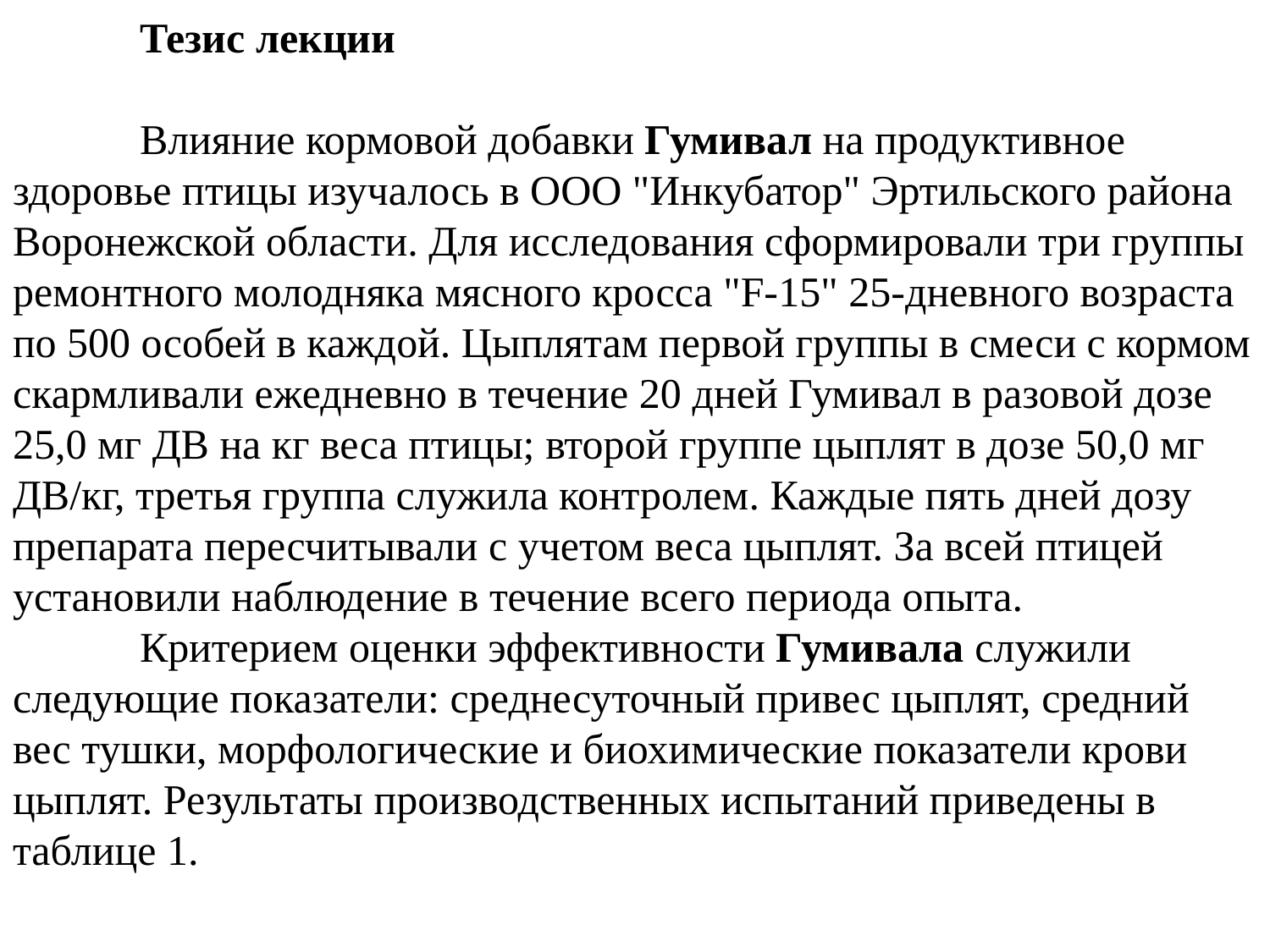

Тезис лекции

	Влияние кормовой добавки Гумивал на продуктивное здоровье птицы изучалось в ООО "Инкубатор" Эртильского района Воронежской области. Для исследования сформировали три группы ремонтного молодняка мясного кросса "F-15" 25-дневного возраста по 500 особей в каждой. Цыплятам первой группы в смеси с кормом скармливали ежедневно в течение 20 дней Гумивал в разовой дозе 25,0 мг ДВ на кг веса птицы; второй группе цыплят в дозе 50,0 мг ДВ/кг, третья группа служила контролем. Каждые пять дней дозу препарата пересчитывали с учетом веса цыплят. За всей птицей установили наблюдение в течение всего периода опыта.
	Критерием оценки эффективности Гумивала служили следующие показатели: среднесуточный привес цыплят, средний вес тушки, морфологические и биохимические показатели крови цыплят. Результаты производственных испытаний приведены в таблице 1.